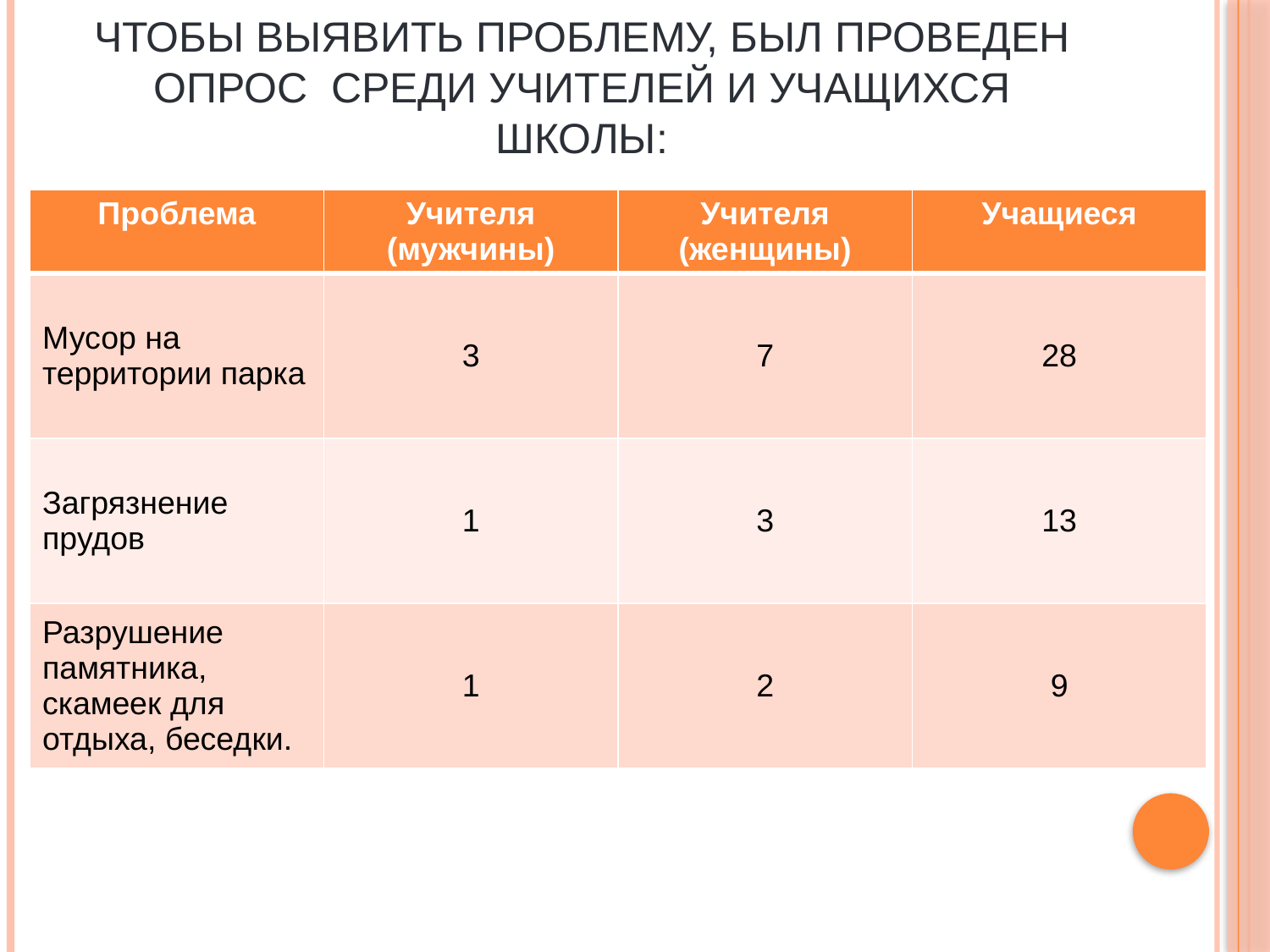

# Чтобы выявить проблему, был проведен опрос  среди учителей и учащихся школы:
| Проблема | Учителя (мужчины) | Учителя (женщины) | Учащиеся |
| --- | --- | --- | --- |
| Мусор на территории парка | 3 | 7 | 28 |
| Загрязнение прудов | 1 | 3 | 13 |
| Разрушение памятника, скамеек для отдыха, беседки. | 1 | 2 | 9 |